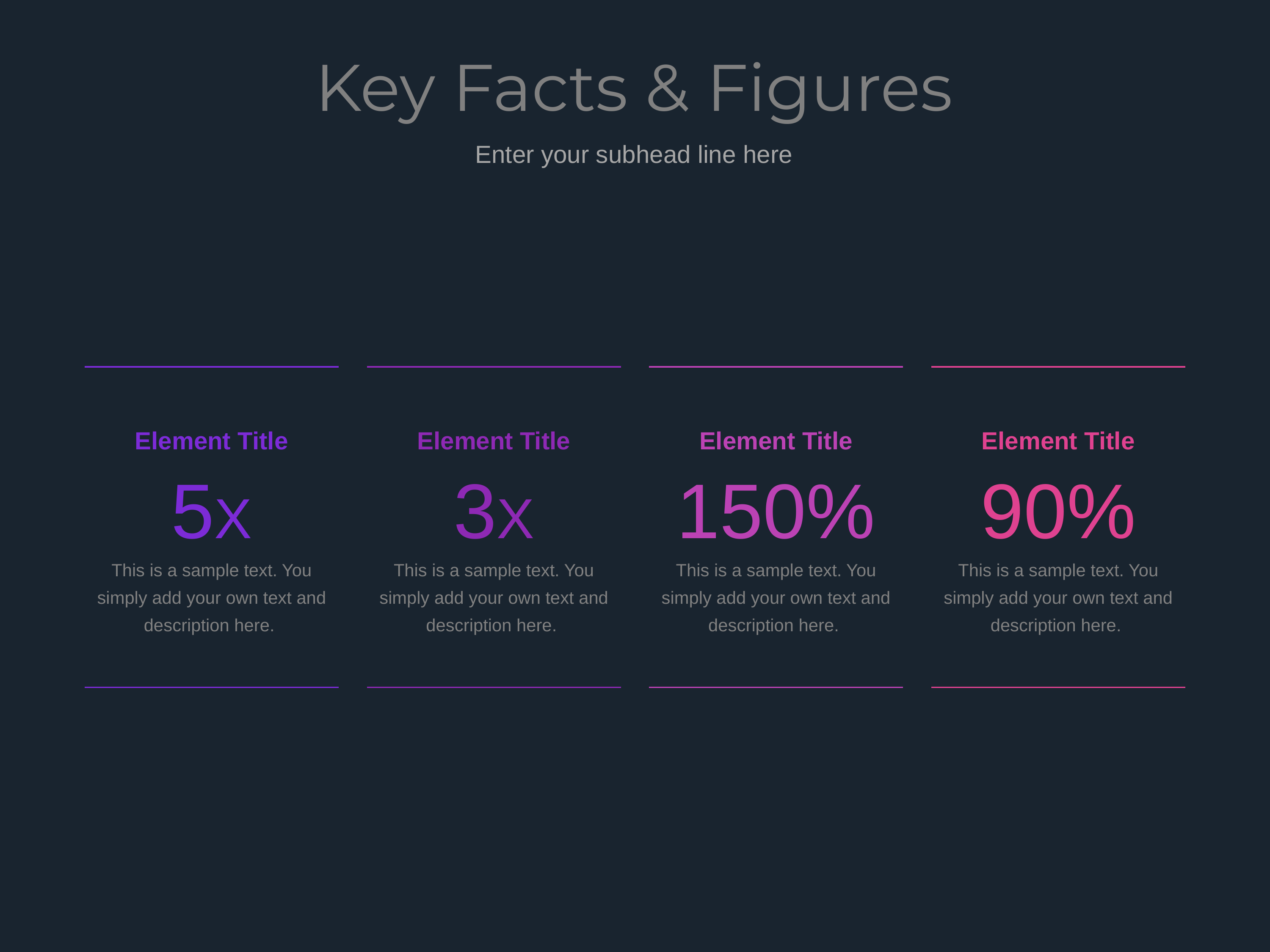

# Key Facts & Figures
Enter your subhead line here
Element Title
Element Title
Element Title
Element Title
150%
5X
90%
3X
This is a sample text. You simply add your own text and description here.
This is a sample text. You simply add your own text and description here.
This is a sample text. You simply add your own text and description here.
This is a sample text. You simply add your own text and description here.